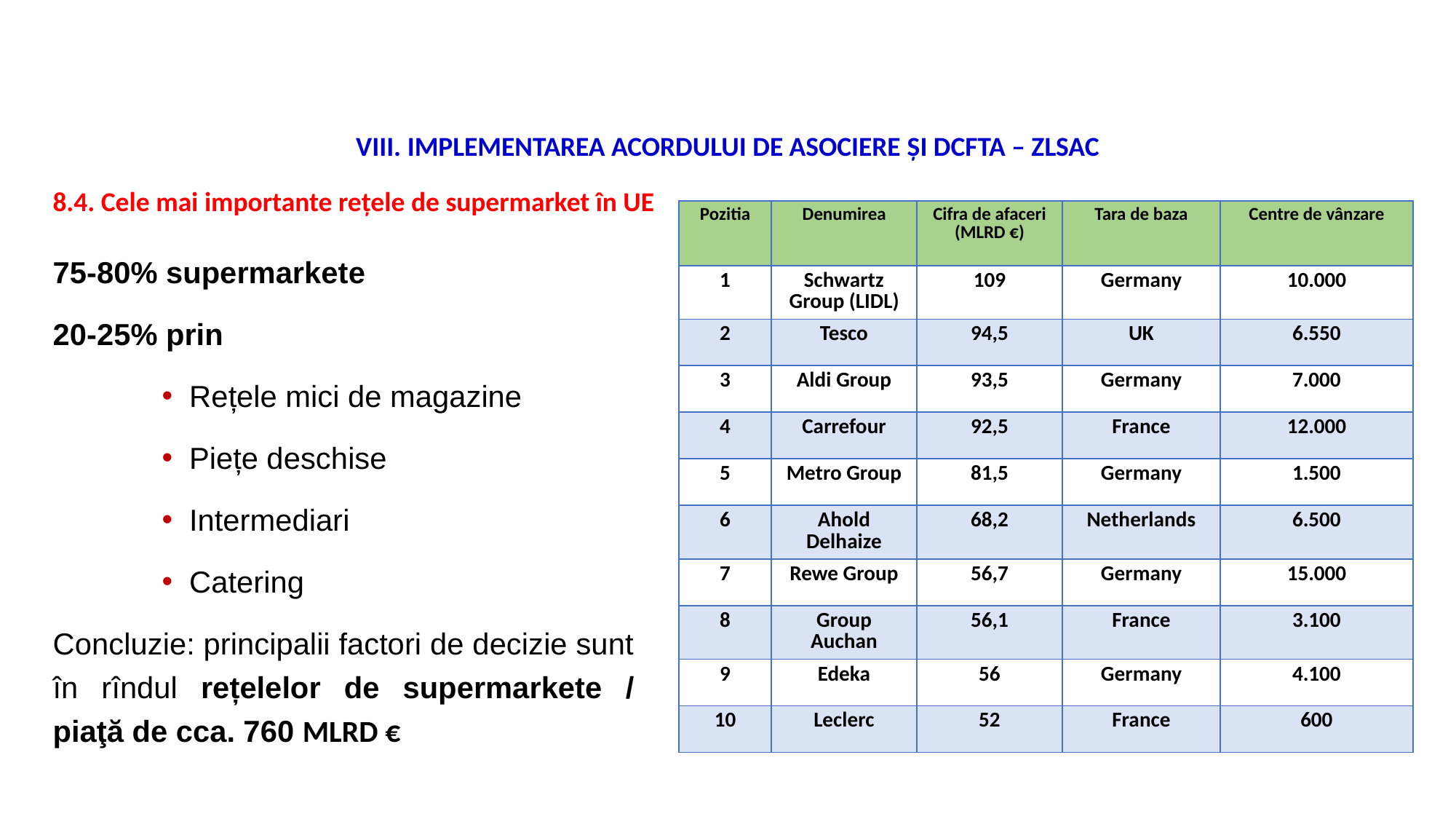

VIII. IMPLEMENTAREA ACORDULUI DE ASOCIERE ȘI DCFTA – ZLSAC
8.4. Cele mai importante rețele de supermarket în UE
| Pozitia | Denumirea | Cifra de afaceri (MLRD €) | Tara de baza | Centre de vânzare |
| --- | --- | --- | --- | --- |
| 1 | Schwartz Group (LIDL) | 109 | Germany | 10.000 |
| 2 | Tesco | 94,5 | UK | 6.550 |
| 3 | Aldi Group | 93,5 | Germany | 7.000 |
| 4 | Carrefour | 92,5 | France | 12.000 |
| 5 | Metro Group | 81,5 | Germany | 1.500 |
| 6 | Ahold Delhaize | 68,2 | Netherlands | 6.500 |
| 7 | Rewe Group | 56,7 | Germany | 15.000 |
| 8 | Group Auchan | 56,1 | France | 3.100 |
| 9 | Edeka | 56 | Germany | 4.100 |
| 10 | Leclerc | 52 | France | 600 |
75-80% supermarkete
20-25% prin
Rețele mici de magazine
Piețe deschise
Intermediari
Catering
Concluzie: principalii factori de decizie sunt în rîndul rețelelor de supermarkete / piaţă de cca. 760 MLRD €